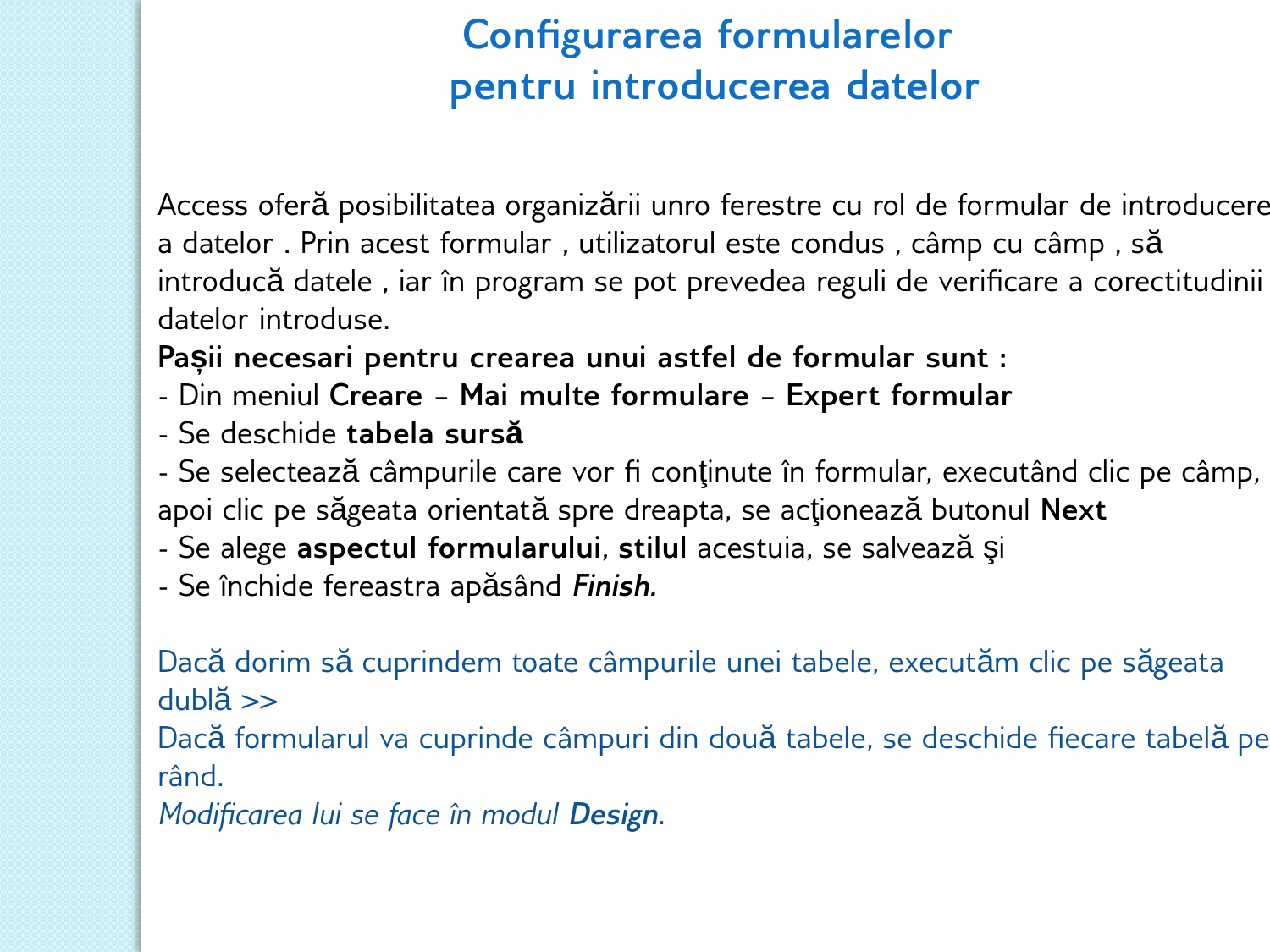

Configurarea formularelor
pentru introducerea datelor

Access oferă posibilitatea organizării unro ferestre cu rol de formular de introducere a datelor . Prin acest formular , utilizatorul este condus , câmp cu câmp , să introducă datele , iar în program se pot prevedea reguli de verificare a corectitudinii datelor introduse.
Pașii necesari pentru crearea unui astfel de formular sunt :
- Din meniul Creare – Mai multe formulare – Expert formular
- Se deschide tabela sursă
- Se selectează câmpurile care vor fi conţinute în formular, executând clic pe câmp, apoi clic pe săgeata orientată spre dreapta, se acţionează butonul Next
- Se alege aspectul formularului, stilul acestuia, se salvează şi
- Se închide fereastra apăsând Finish.

Dacă dorim să cuprindem toate câmpurile unei tabele, executăm clic pe săgeata dublă >>
Dacă formularul va cuprinde câmpuri din două tabele, se deschide fiecare tabelă pe rând.
Modificarea lui se face în modul Design.